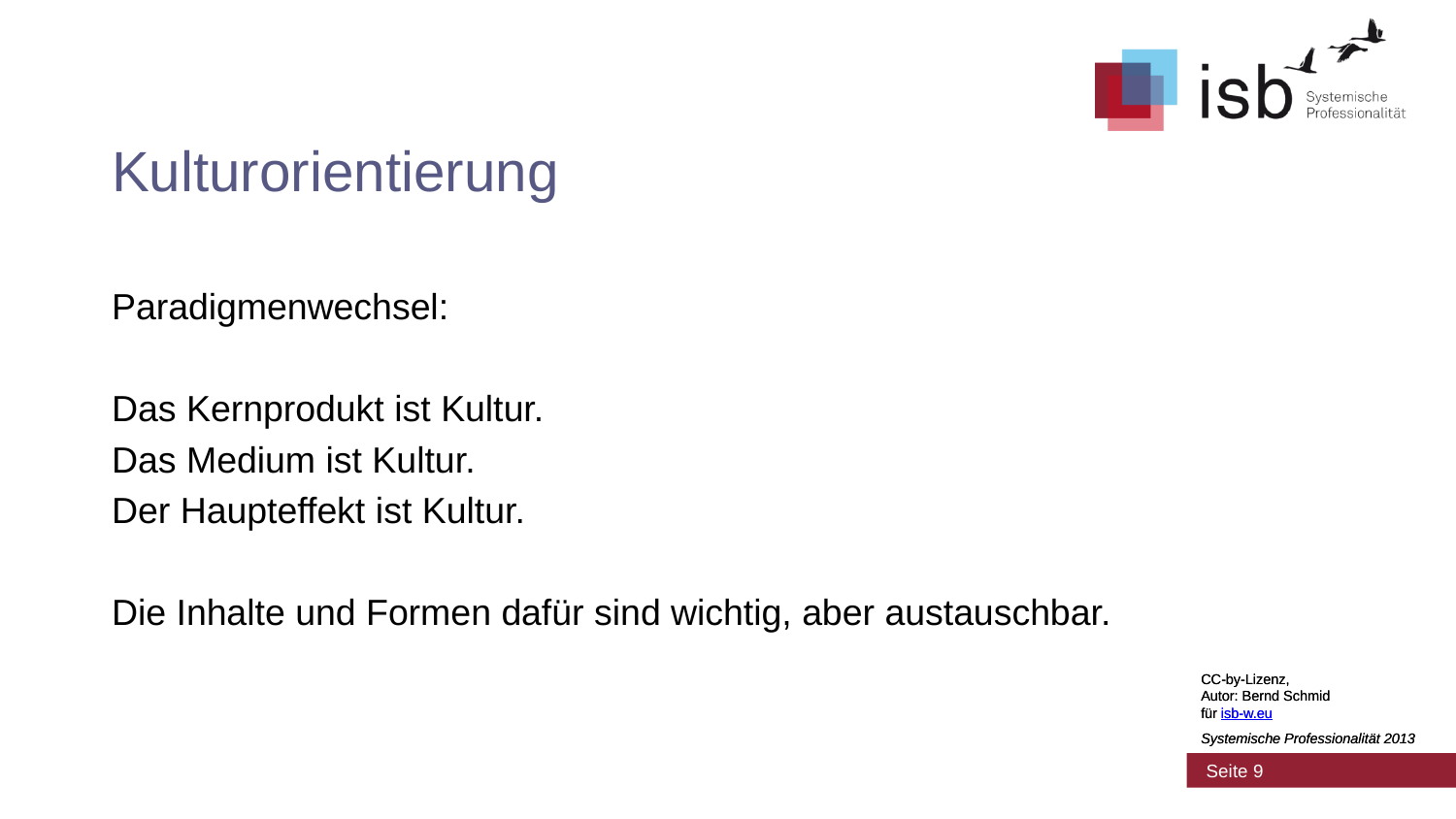

# Kulturorientierung
Paradigmenwechsel:

Das Kernprodukt ist Kultur.
Das Medium ist Kultur.
Der Haupteffekt ist Kultur.

Die Inhalte und Formen dafür sind wichtig, aber austauschbar.

CC-by-Lizenz,
Autor: Bernd Schmid
für isb-w.eu
Systemische Professionalität 2013
 Seite 9